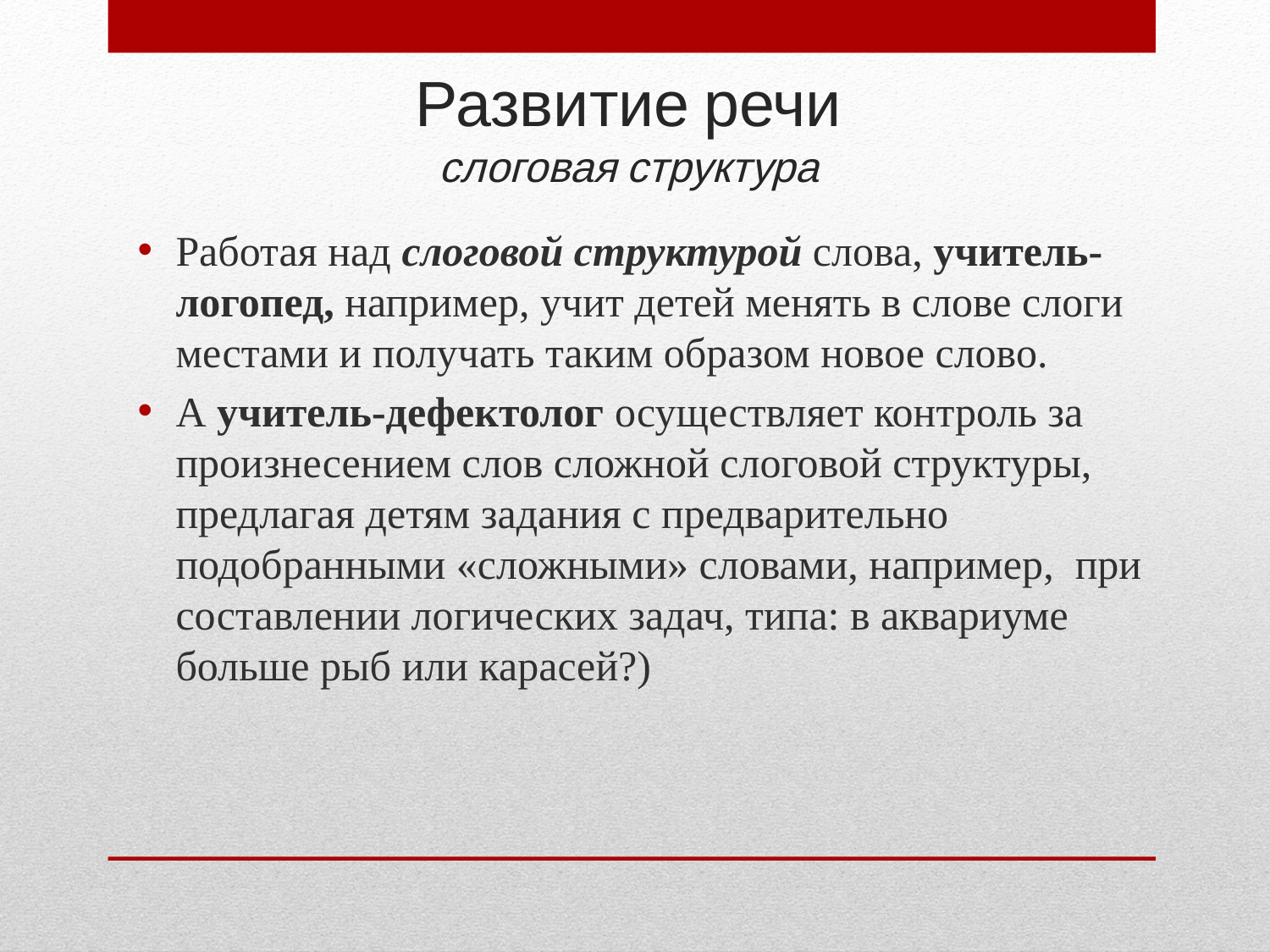

# Развитие речи слоговая структура
Работая над слоговой структурой слова, учитель-логопед, например, учит детей менять в слове слоги местами и получать таким образом новое слово.
А учитель-дефектолог осуществляет контроль за произнесением слов сложной слоговой структуры, предлагая детям задания с предварительно подобранными «сложными» словами, например,  при составлении логических задач, типа: в аквариуме больше рыб или карасей?)